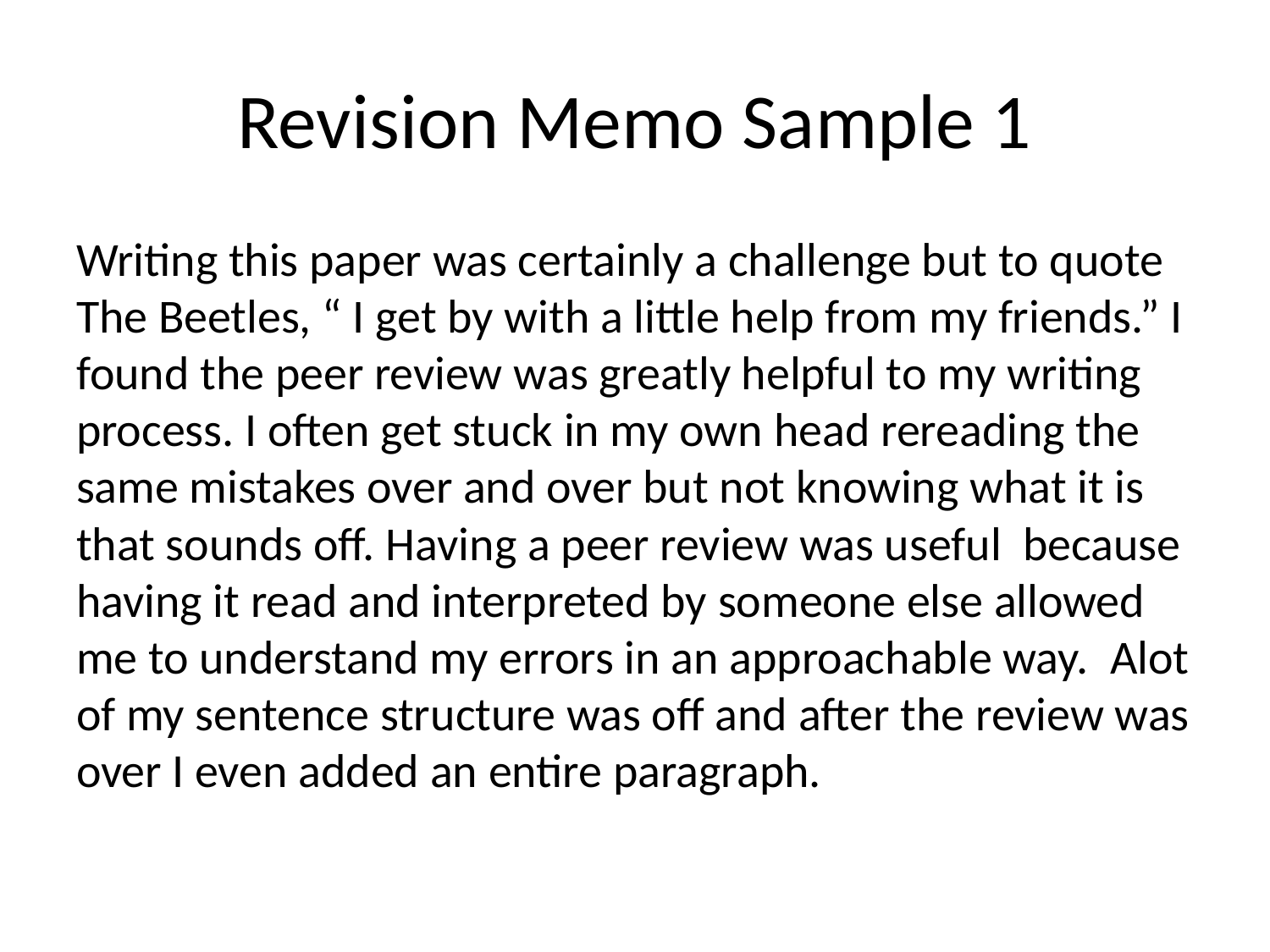

# Revision Memo Sample 1
Writing this paper was certainly a challenge but to quote The Beetles, “ I get by with a little help from my friends.” I found the peer review was greatly helpful to my writing process. I often get stuck in my own head rereading the same mistakes over and over but not knowing what it is that sounds off. Having a peer review was useful  because having it read and interpreted by someone else allowed me to understand my errors in an approachable way.  Alot of my sentence structure was off and after the review was over I even added an entire paragraph.